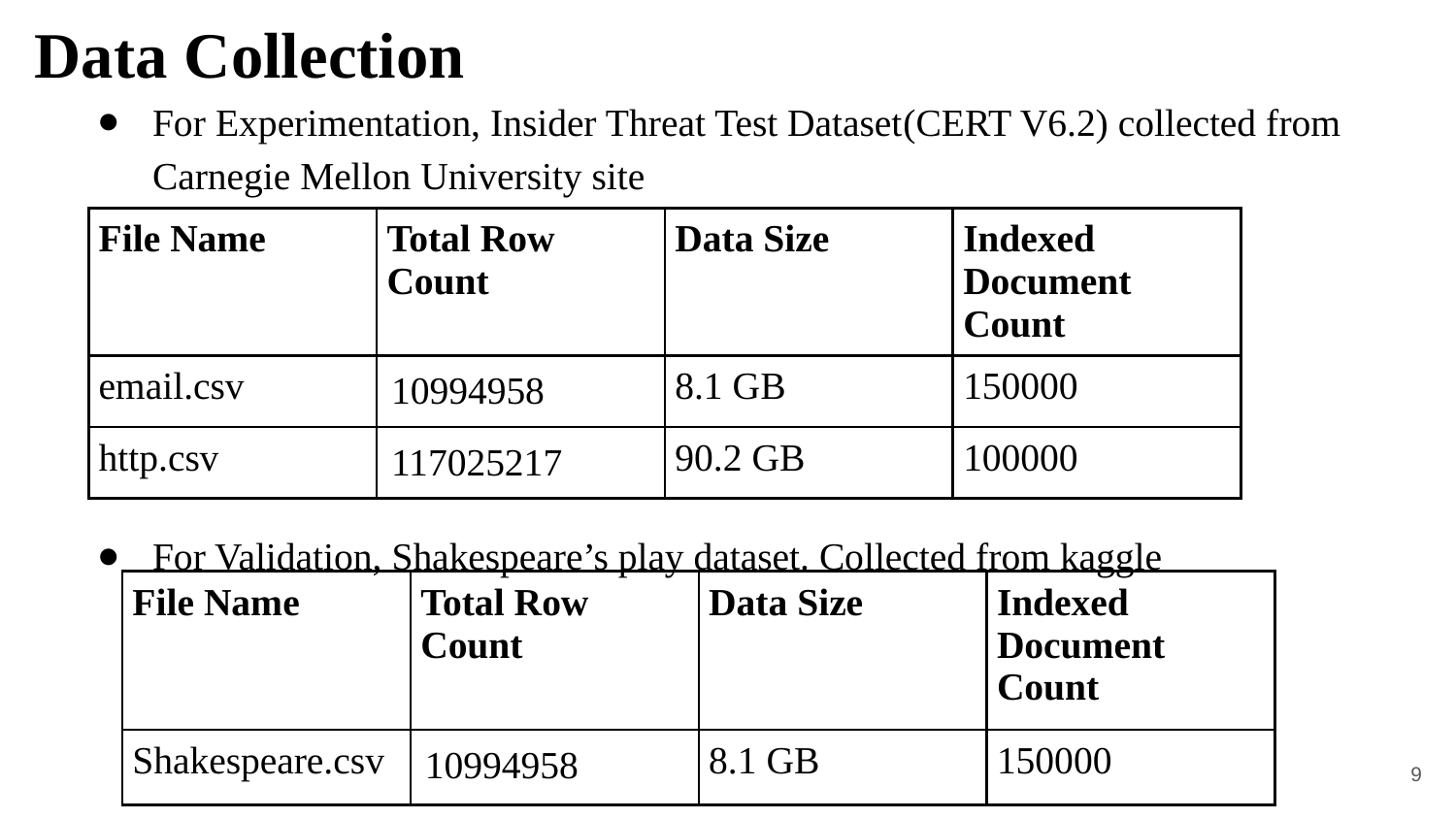

# Data Collection
For Experimentation, Insider Threat Test Dataset(CERT V6.2) collected from Carnegie Mellon University site

| File Name | Total Row Count | Data Size | Indexed Document Count |
| --- | --- | --- | --- |
| email.csv | 10994958 | 8.1 GB | 150000 |
| http.csv | 117025217 | 90.2 GB | 100000 |

For Validation, Shakespeare’s play dataset. Collected from kaggle

| File Name | Total Row Count | Data Size | Indexed Document Count |
| --- | --- | --- | --- |
| Shakespeare.csv | 10994958 | 8.1 GB | 150000 |
9